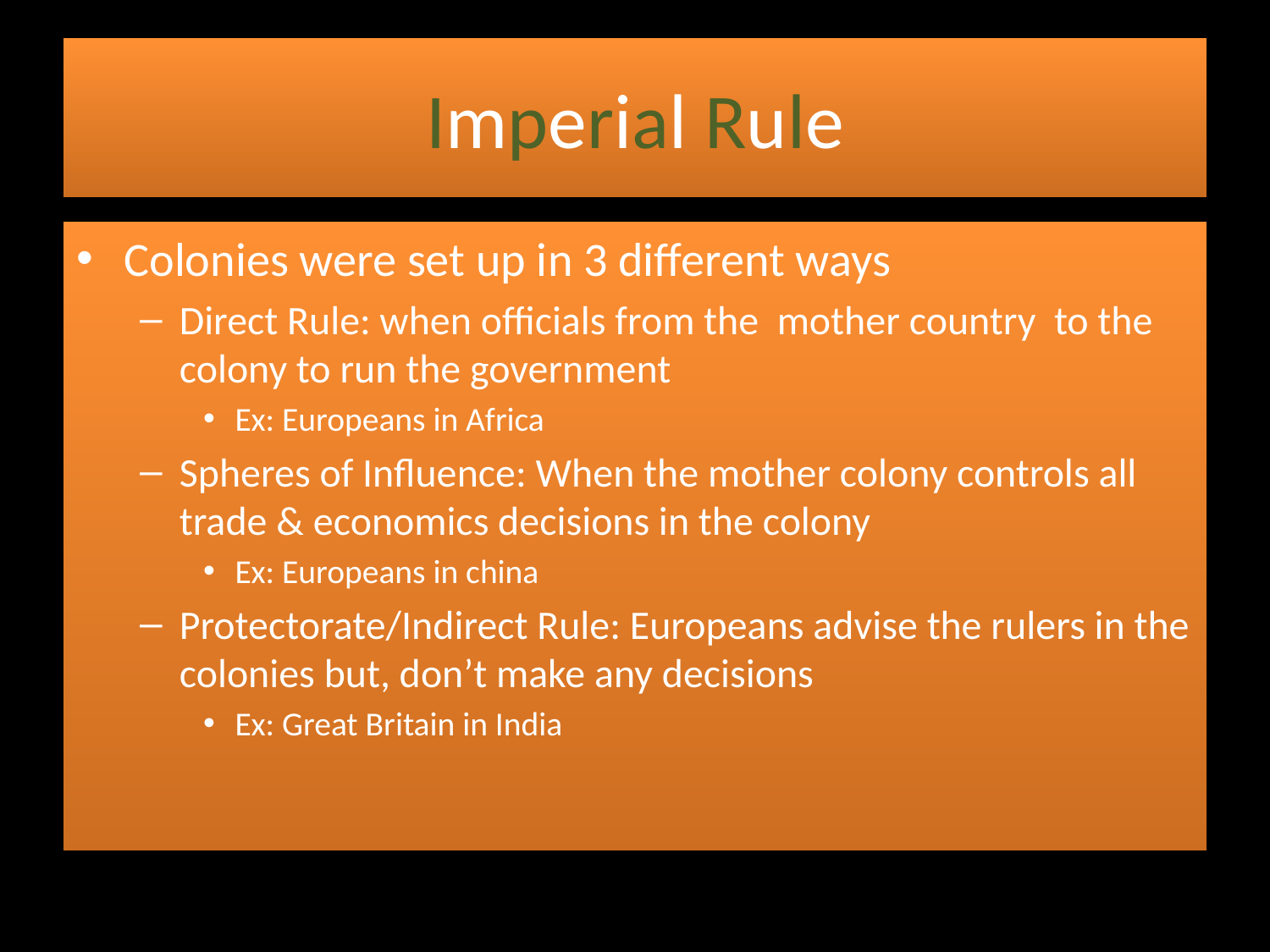

# Imperial Rule
Colonies were set up in 3 different ways
Direct Rule: when officials from the  mother country  to the colony to run the government
Ex: Europeans in Africa
Spheres of Influence: When the mother colony controls all trade & economics decisions in the colony
Ex: Europeans in china
Protectorate/Indirect Rule: Europeans advise the rulers in the colonies but, don’t make any decisions
Ex: Great Britain in India